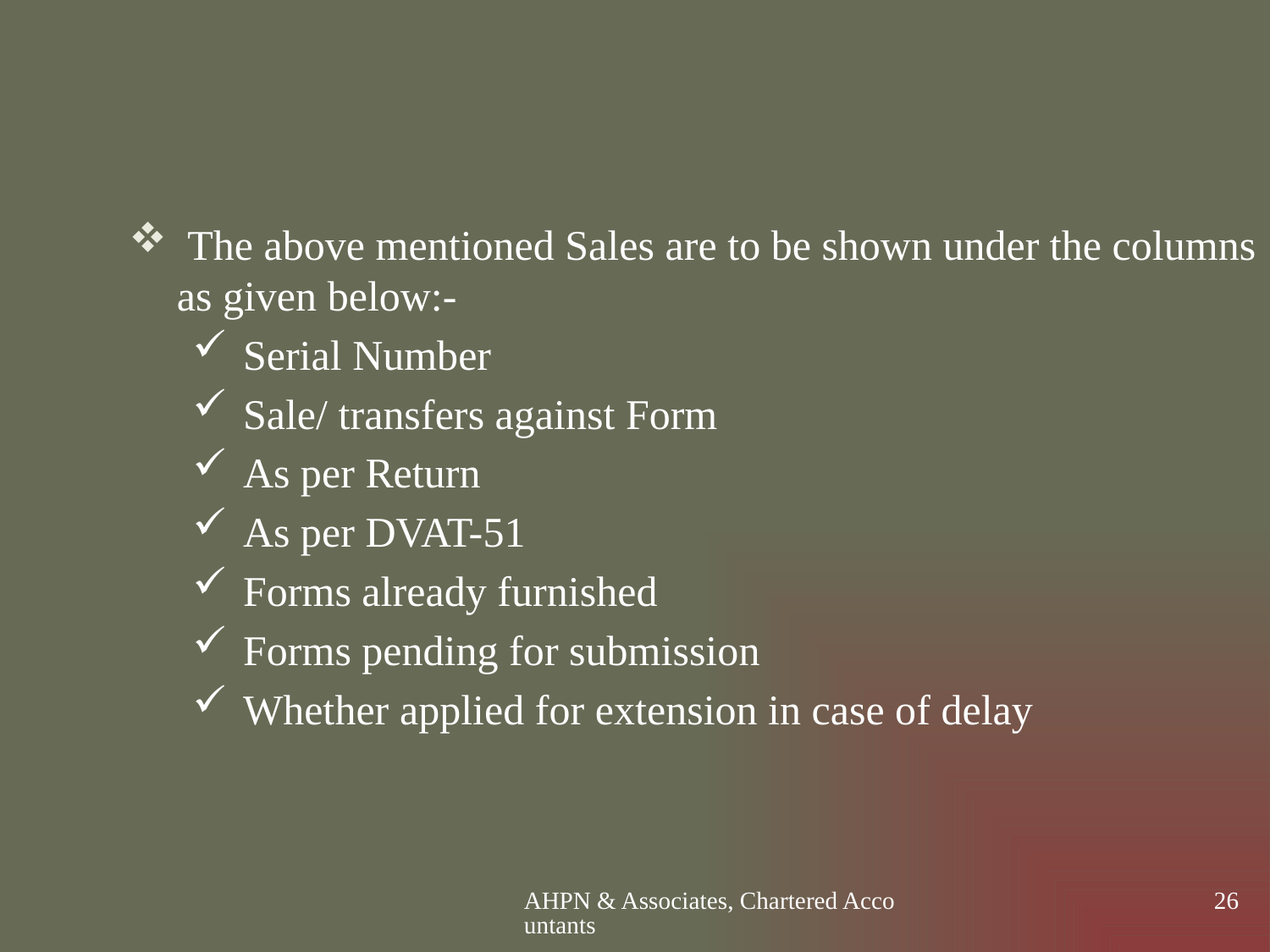

The above mentioned Sales are to be shown under the columns as given below:-
 Serial Number
 Sale/ transfers against Form
 As per Return
 As per DVAT-51
 Forms already furnished
 Forms pending for submission
 Whether applied for extension in case of delay
AHPN & Associates, Chartered Accountants
26